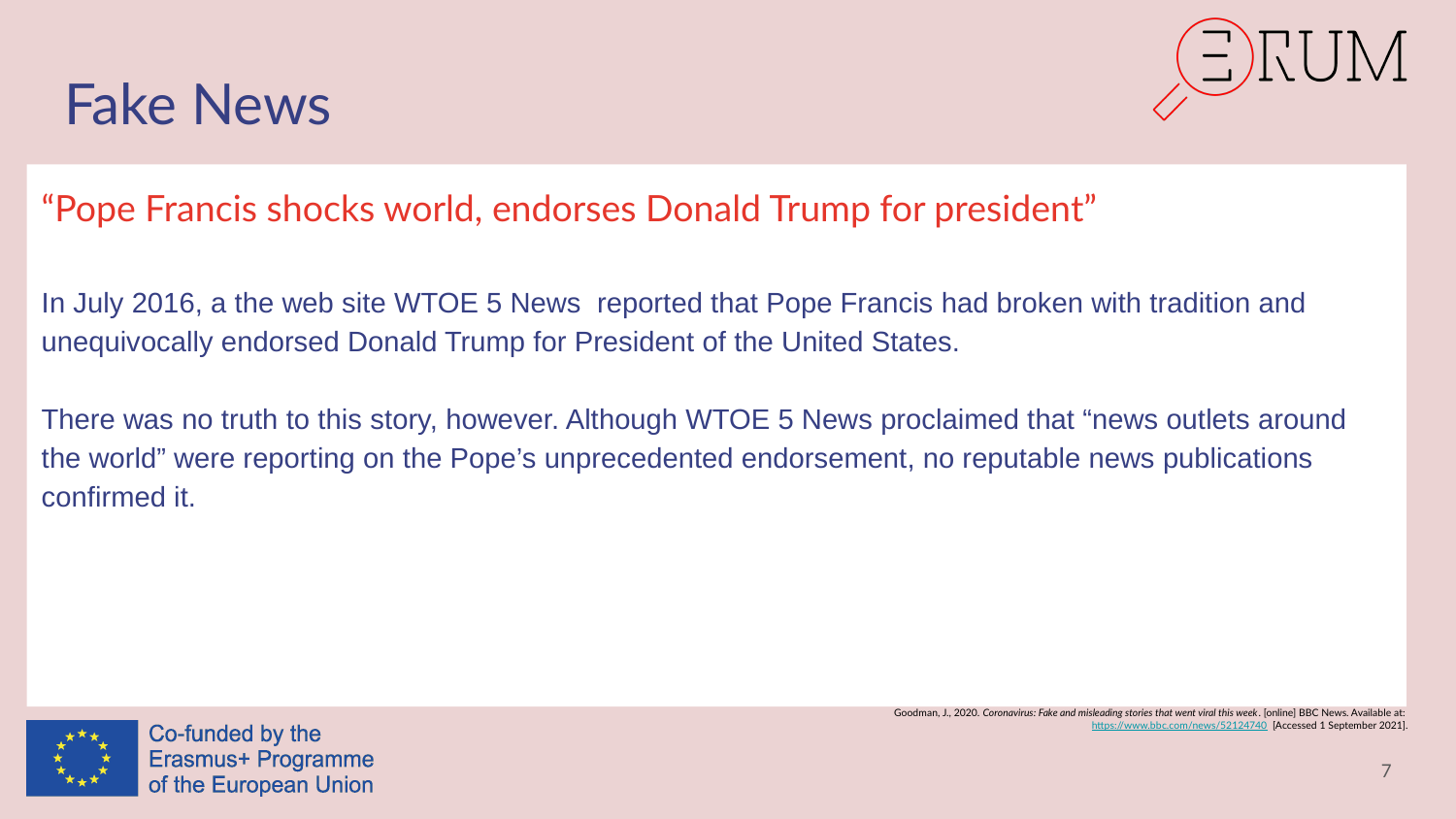

# Fake News
“Pope Francis shocks world, endorses Donald Trump for president”

In July 2016, a the web site WTOE 5 News  reported that Pope Francis had broken with tradition and unequivocally endorsed Donald Trump for President of the United States.

There was no truth to this story, however. Although WTOE 5 News proclaimed that “news outlets around the world” were reporting on the Pope’s unprecedented endorsement, no reputable news publications confirmed it.

Goodman, J., 2020. Coronavirus: Fake and misleading stories that went viral this week. [online] BBC News. Available at: https://www.bbc.com/news/52124740  [Accessed 1 September 2021].
7